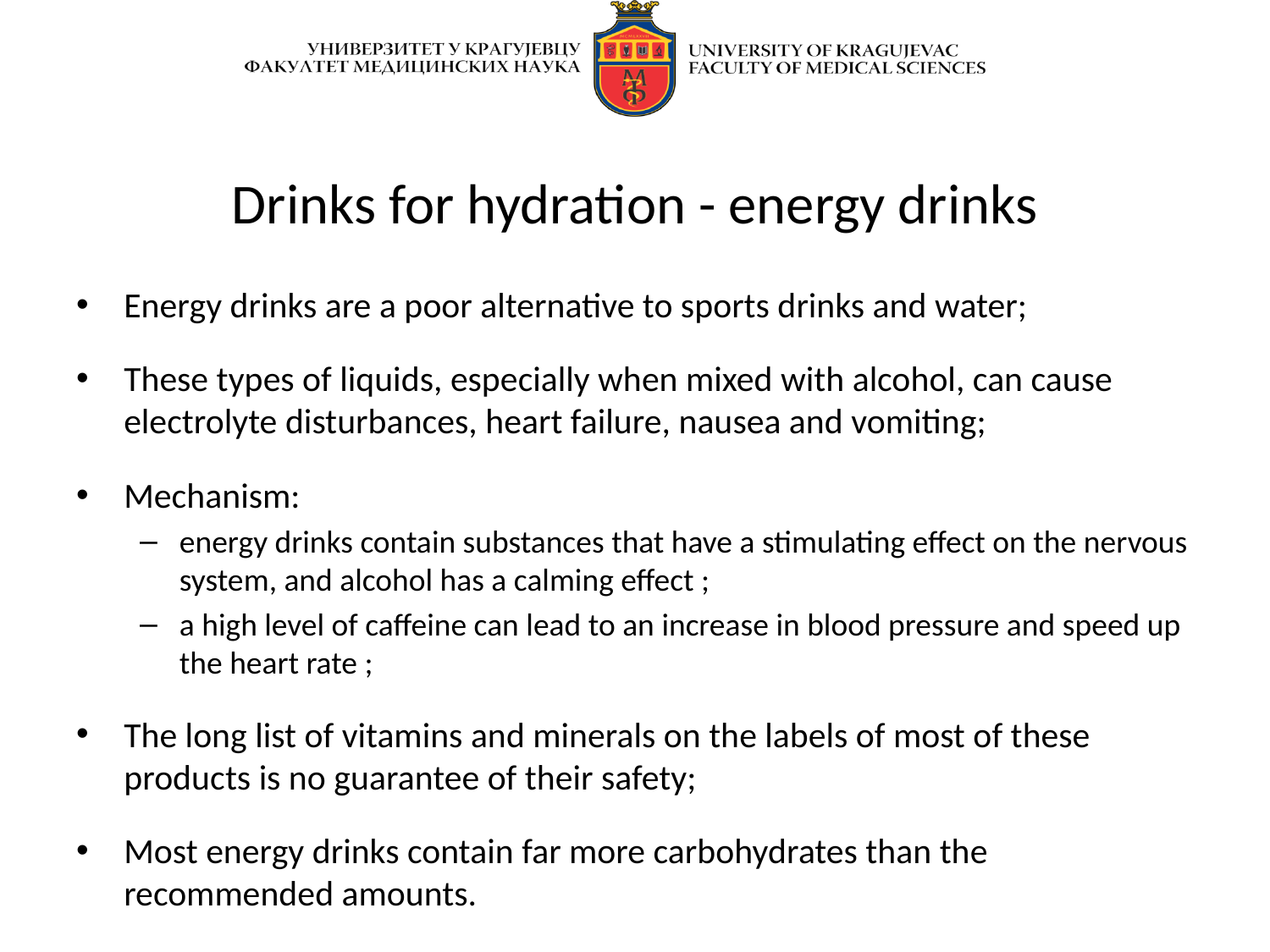

# Drinks for hydration - energy drinks
Energy drinks are a poor alternative to sports drinks and water;

These types of liquids, especially when mixed with alcohol, can cause electrolyte disturbances, heart failure, nausea and vomiting;

Mechanism:
energy drinks contain substances that have a stimulating effect on the nervous system, and alcohol has a calming effect ;
a high level of caffeine can lead to an increase in blood pressure and speed up the heart rate ;

The long list of vitamins and minerals on the labels of most of these products is no guarantee of their safety;

Most energy drinks contain far more carbohydrates than the recommended amounts.